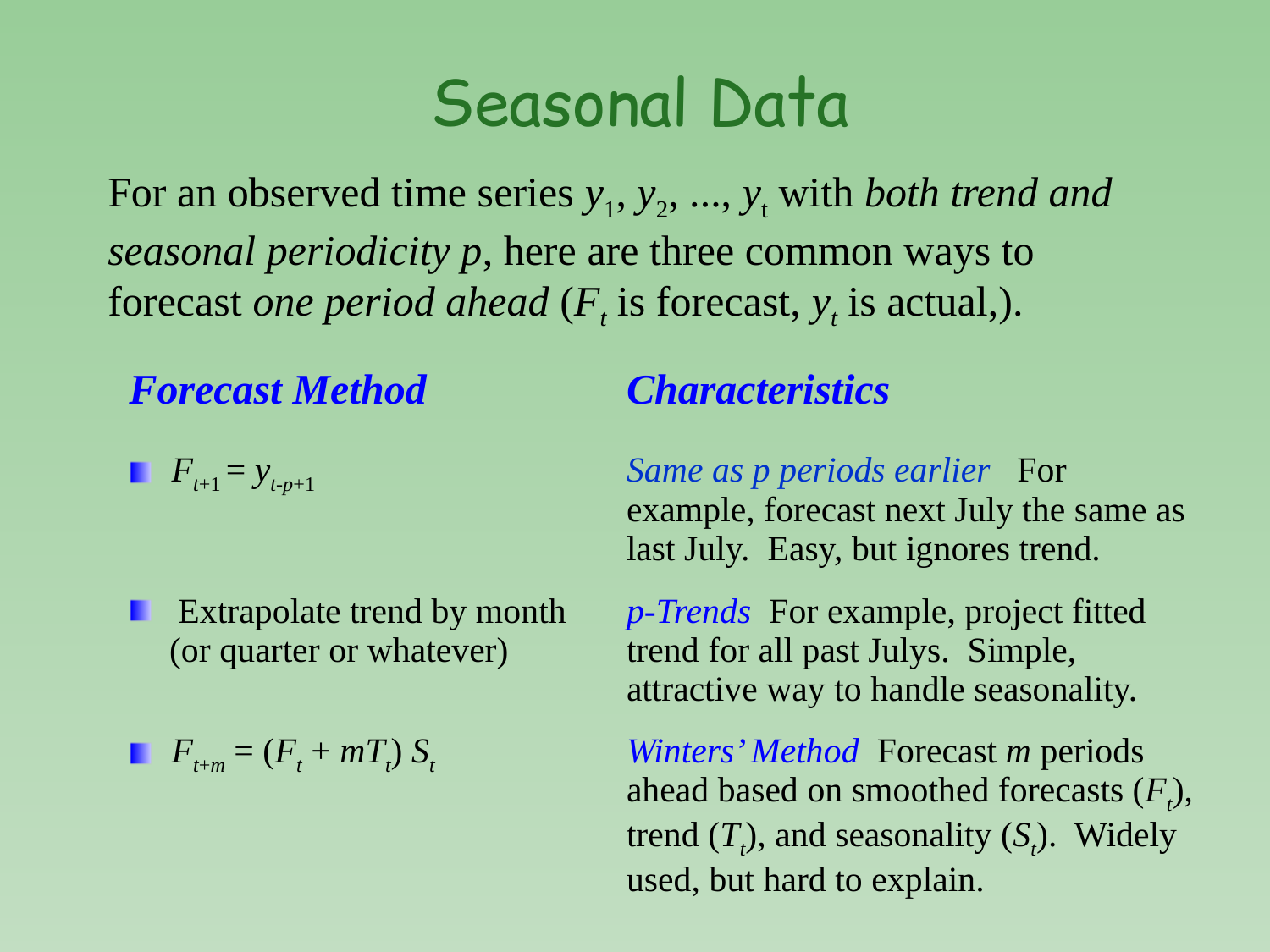

# Seasonal Data
For an observed time series y1, y2, ..., yt with both trend and seasonal periodicity p, here are three common ways to forecast one period ahead (Ft is forecast, yt is actual,).
| Forecast Method | Characteristics |
| --- | --- |
| Ft+1 = yt-p+1 | Same as p periods earlier For example, forecast next July the same as last July. Easy, but ignores trend. |
| Extrapolate trend by month (or quarter or whatever) | p-Trends For example, project fitted trend for all past Julys. Simple, attractive way to handle seasonality. |
| Ft+m = (Ft + mTt) St | Winters’ Method Forecast m periods ahead based on smoothed forecasts (Ft), trend (Tt), and seasonality (St). Widely used, but hard to explain. |